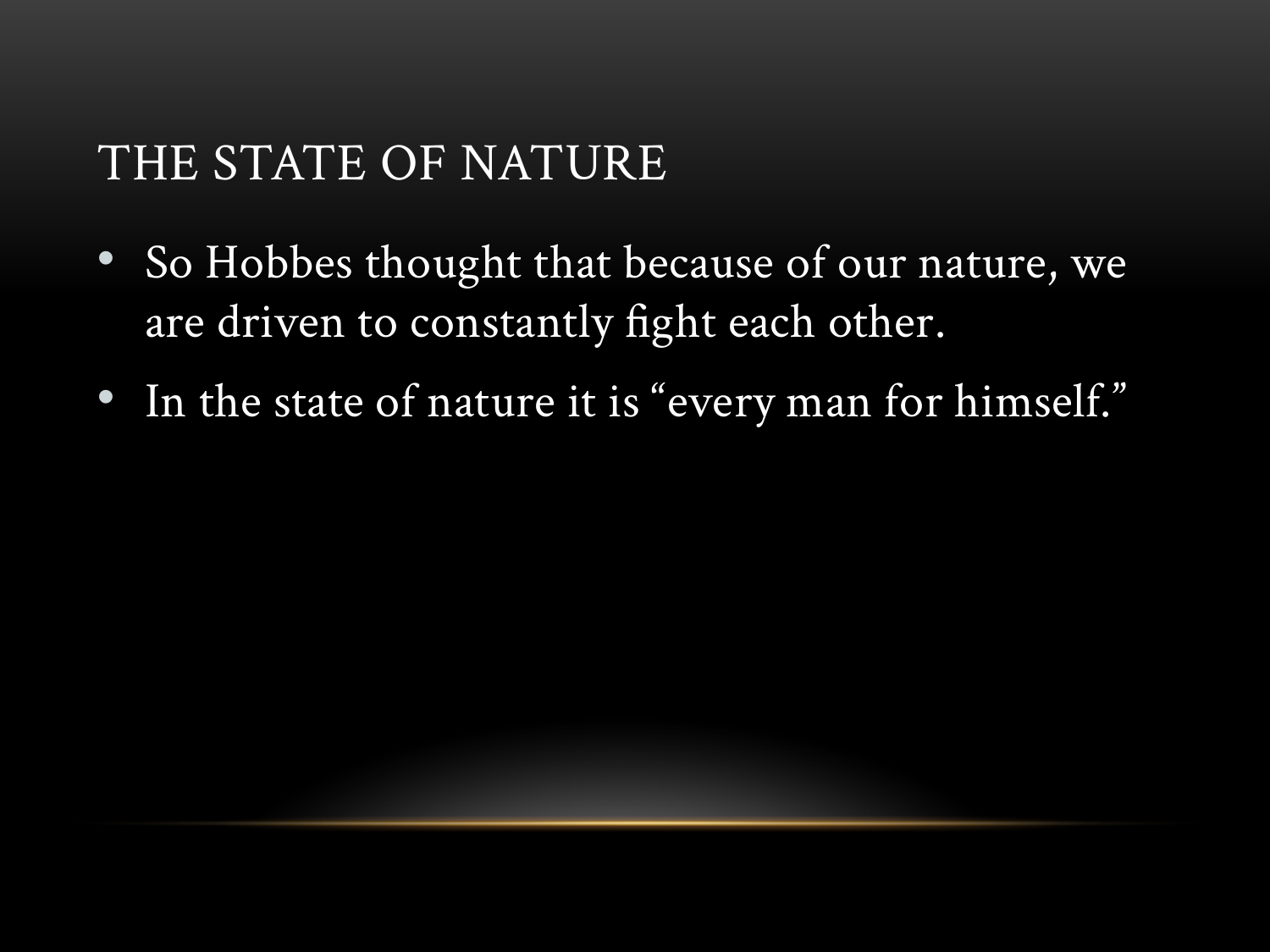

# The state of nature
So Hobbes thought that because of our nature, we are driven to constantly fight each other.
In the state of nature it is “every man for himself.”